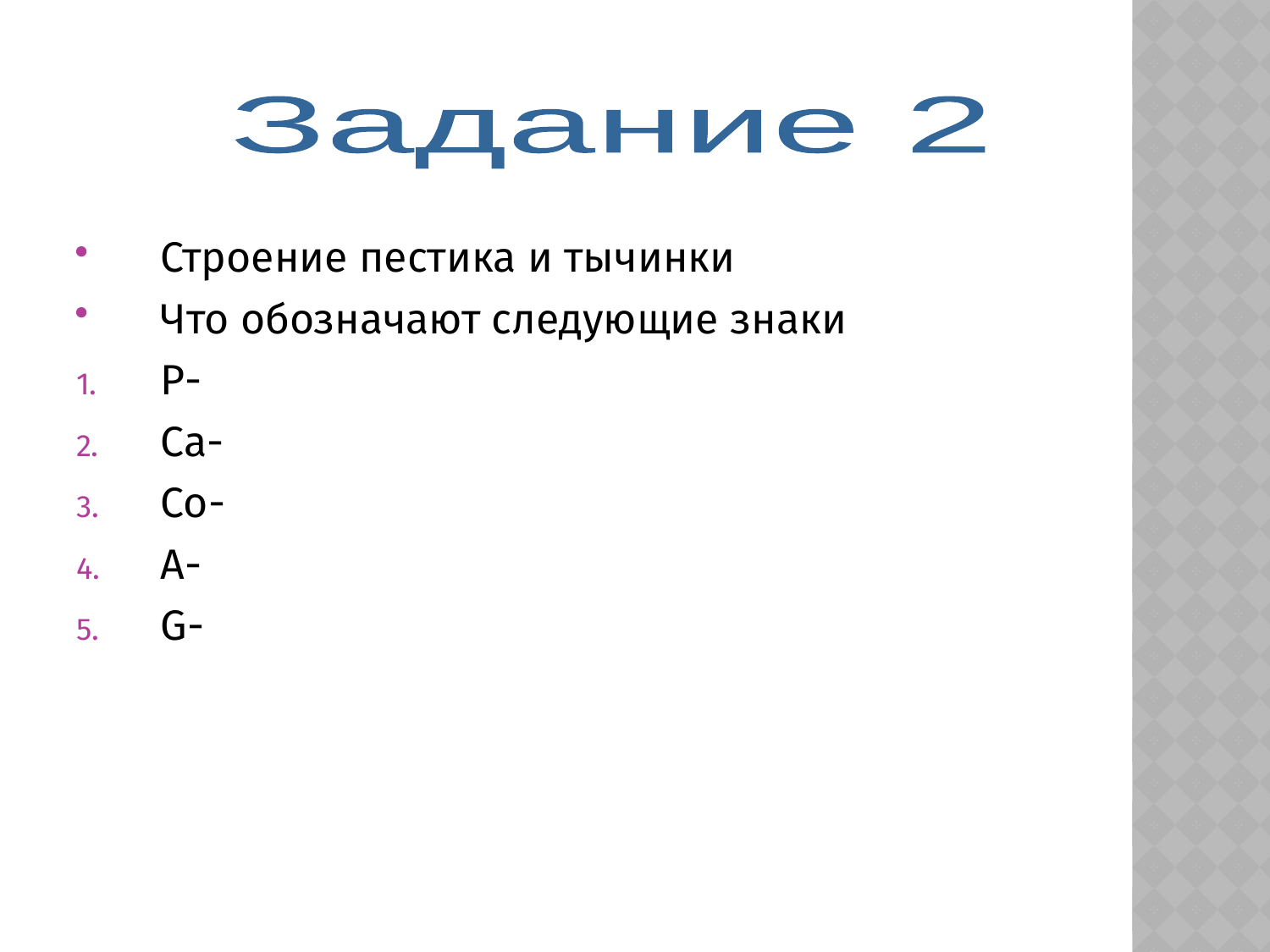

Задание 2
Строение пестика и тычинки
Что обозначают следующие знаки
P-
Ca-
Co-
A-
G-